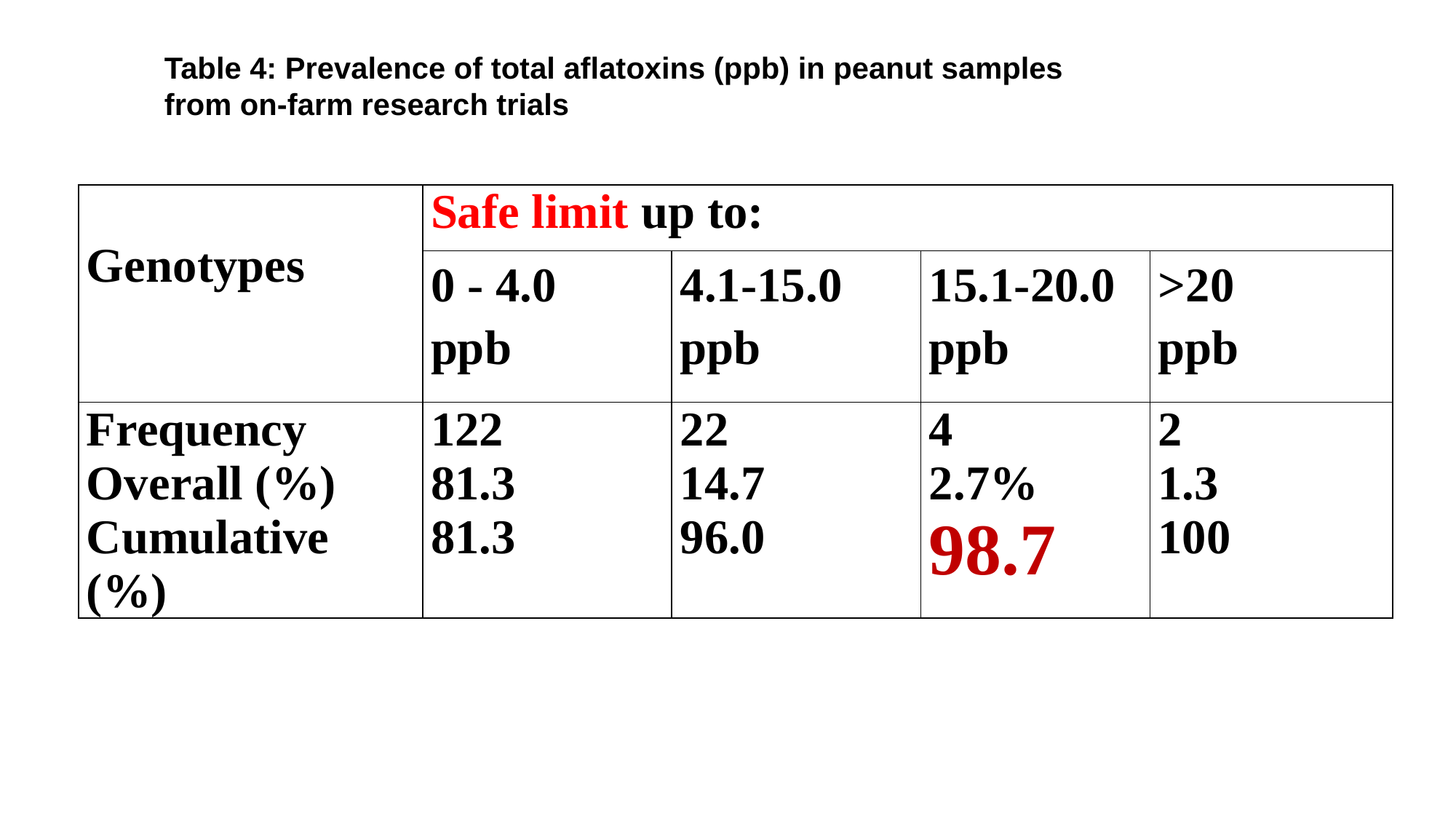

Table 4: Prevalence of total aflatoxins (ppb) in peanut samples from on-farm research trials

| Genotypes | Safe limit up to: |  |  |  |
| --- | --- | --- | --- | --- |
|  | 0 - 4.0 ppb | 4.1-15.0 ppb | 15.1-20.0 ppb | >20 ppb |
| Frequency Overall (%) Cumulative (%) | 122 81.3 81.3 | 22 14.7 96.0 | 4 2.7% 98.7 | 2 1.3 100 |